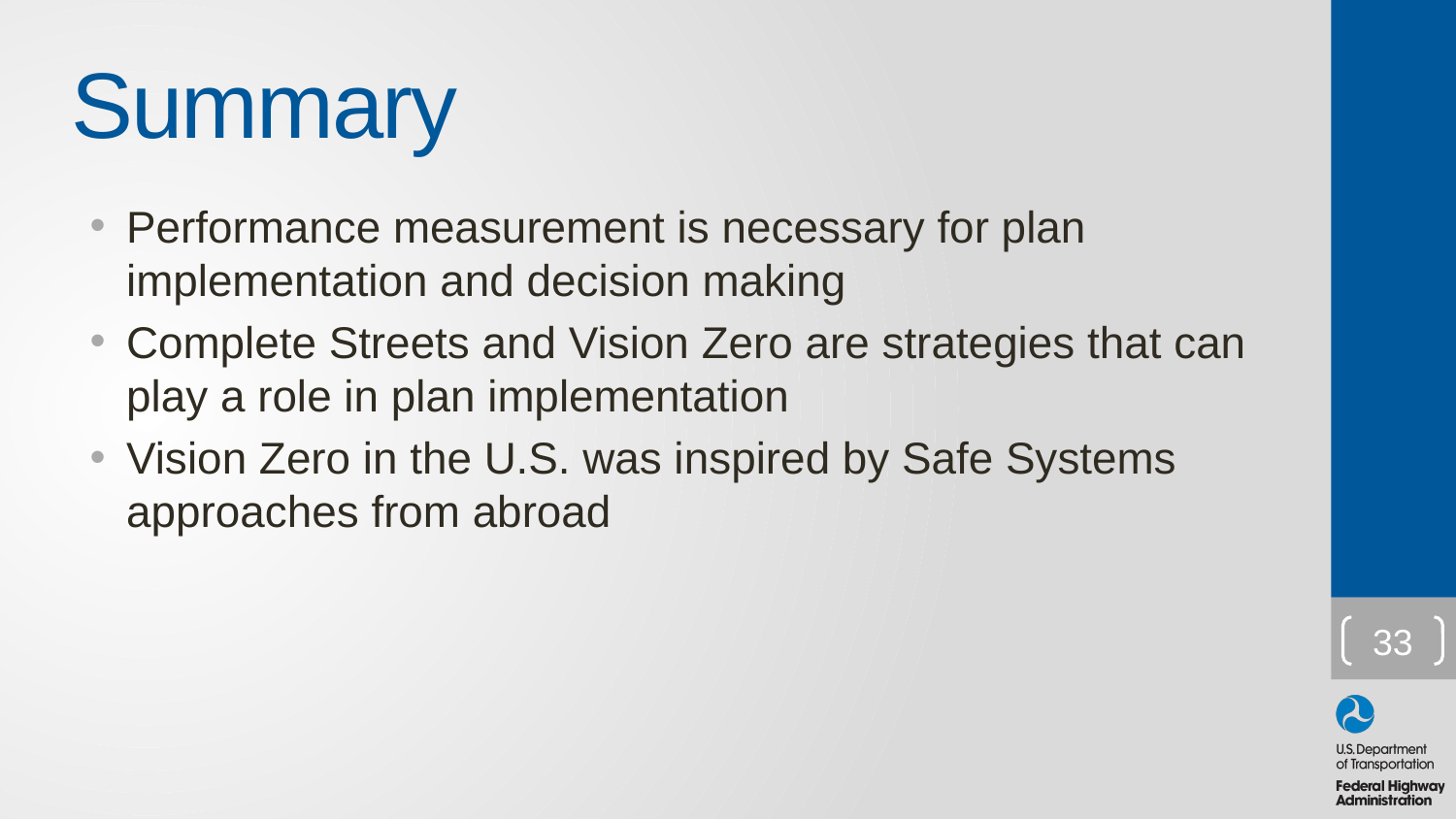

# Summary
Performance measurement is necessary for plan implementation and decision making
Complete Streets and Vision Zero are strategies that can play a role in plan implementation
Vision Zero in the U.S. was inspired by Safe Systems approaches from abroad
33